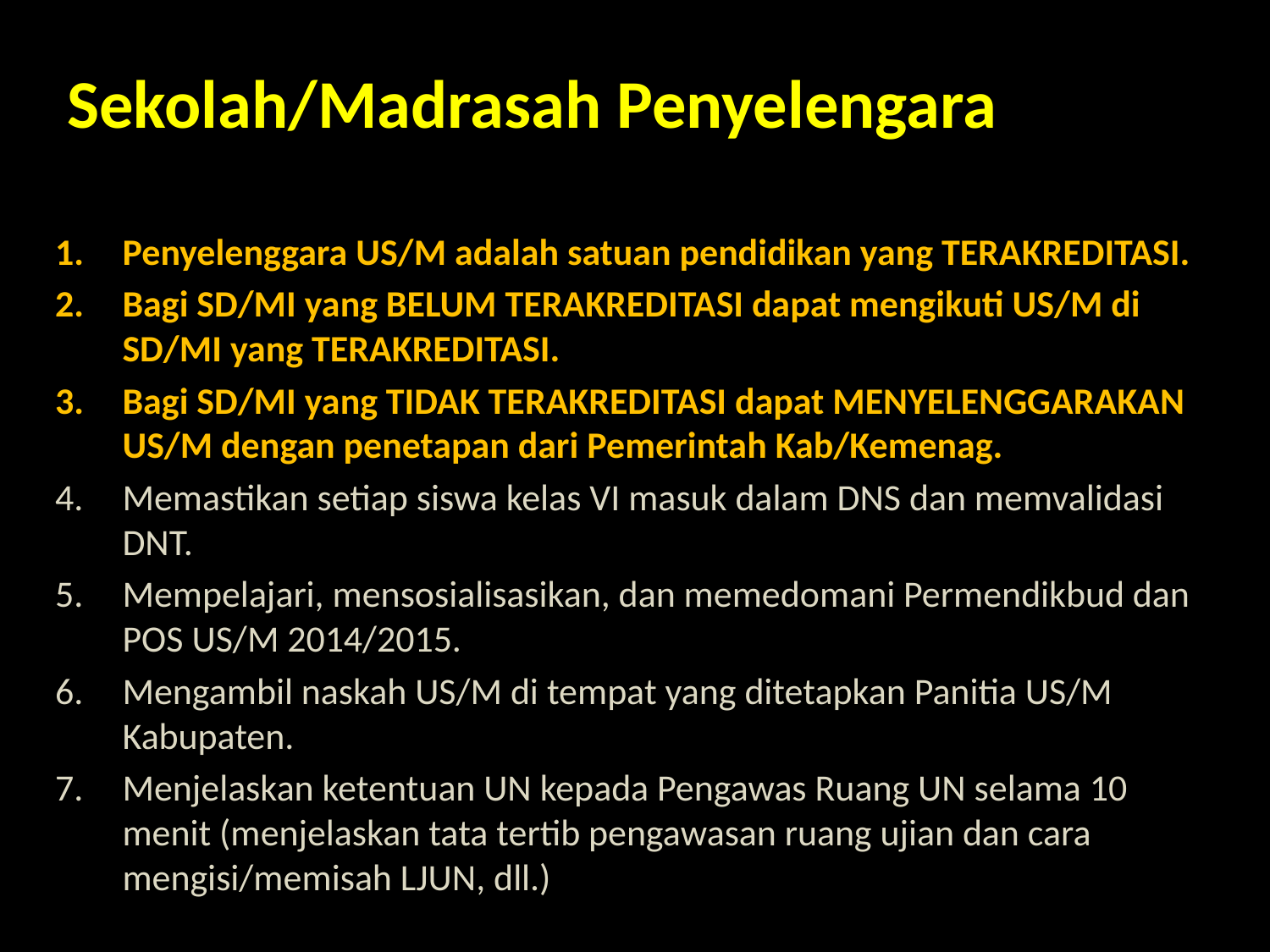

# Sekolah/Madrasah Penyelengara US/UN

Penyelenggara US/M adalah satuan pendidikan yang TERAKREDITASI.
Bagi SD/MI yang BELUM TERAKREDITASI dapat mengikuti US/M di  SD/MI yang TERAKREDITASI.
Bagi SD/MI yang TIDAK TERAKREDITASI dapat MENYELENGGARAKAN US/M dengan penetapan dari Pemerintah Kab/Kemenag.
Memastikan setiap siswa kelas VI masuk dalam DNS dan memvalidasi DNT.
Mempelajari, mensosialisasikan, dan memedomani Permendikbud dan POS US/M 2014/2015.
Mengambil naskah US/M di tempat yang ditetapkan Panitia US/M Kabupaten.
Menjelaskan ketentuan UN kepada Pengawas Ruang UN selama 10 menit (menjelaskan tata tertib pengawasan ruang ujian dan cara mengisi/memisah LJUN, dll.)